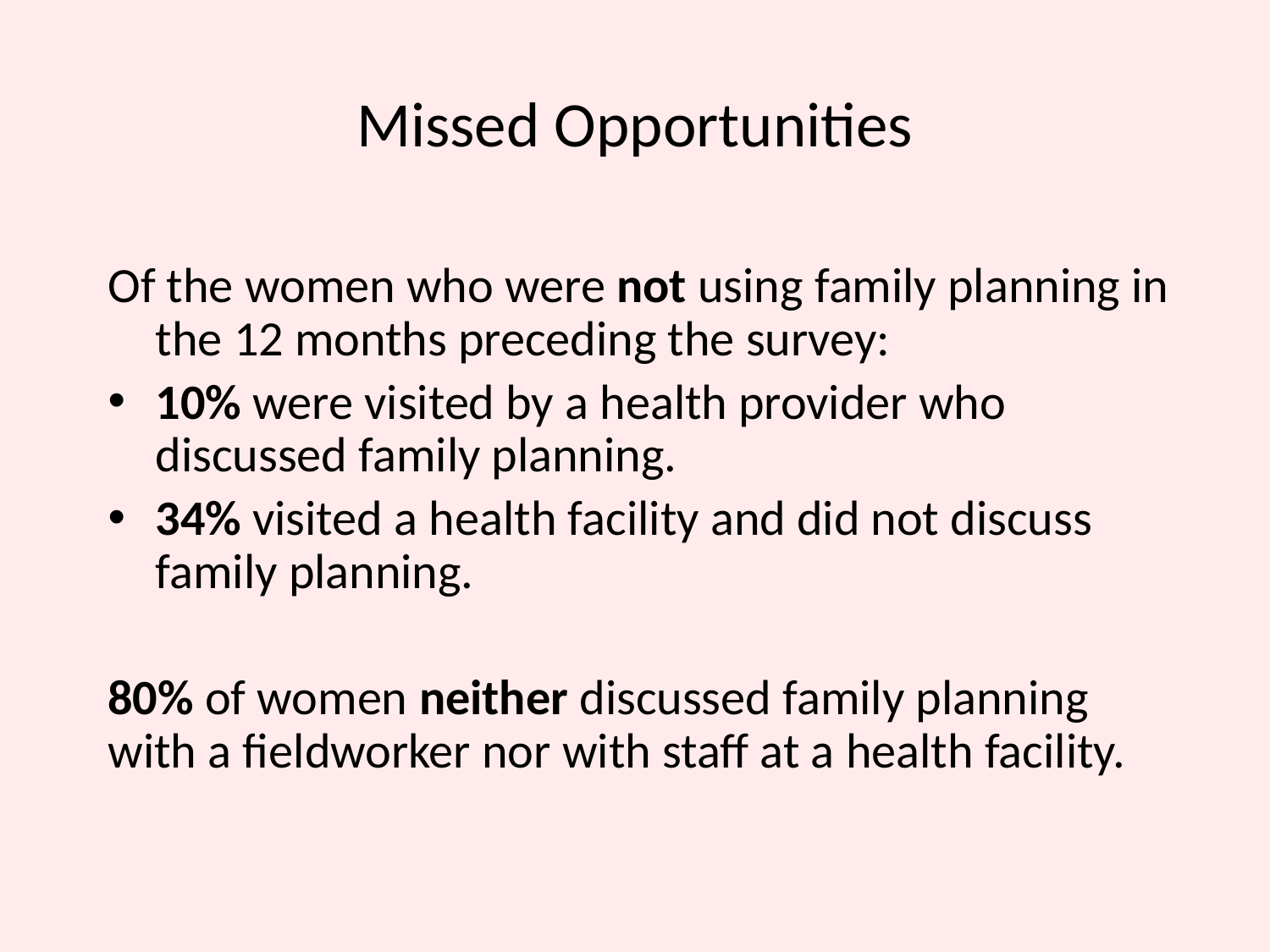

# Missed Opportunities
Of the women who were not using family planning in the 12 months preceding the survey:
10% were visited by a health provider who discussed family planning.
34% visited a health facility and did not discuss family planning.

80% of women neither discussed family planning with a fieldworker nor with staff at a health facility.